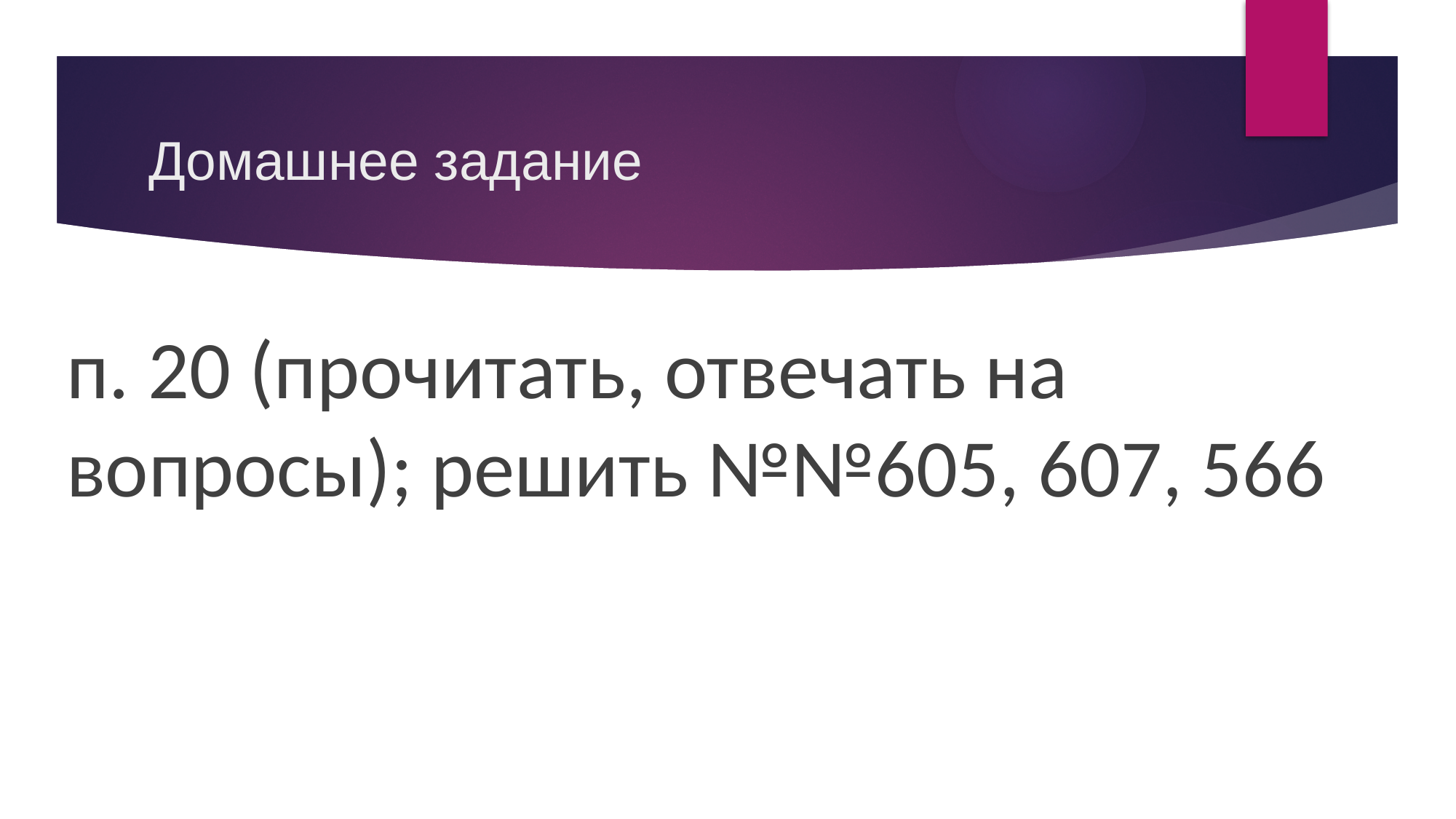

# Домашнее задание
п. 20 (прочитать, отвечать на вопросы); решить №№605, 607, 566